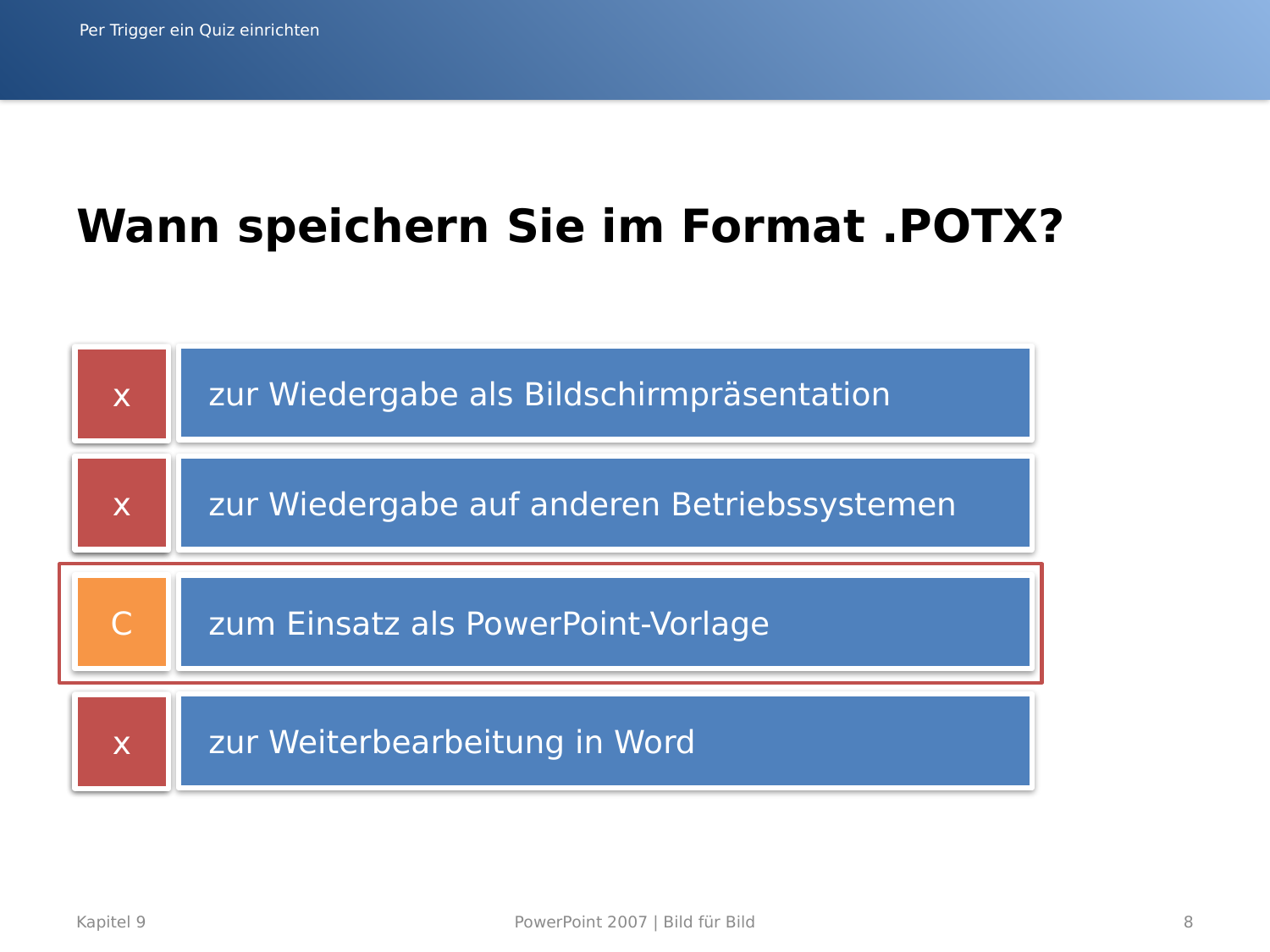

Per Trigger ein Quiz einrichten
# Wann speichern Sie im Format .POTX?
A
zur Wiedergabe als Bildschirmpräsentation
x
B
zur Wiedergabe auf anderen Betriebssystemen
x

C
zum Einsatz als PowerPoint-Vorlage
D
zur Weiterbearbeitung in Word
x
PowerPoint 2007 | Bild für Bild
Kapitel 9
8